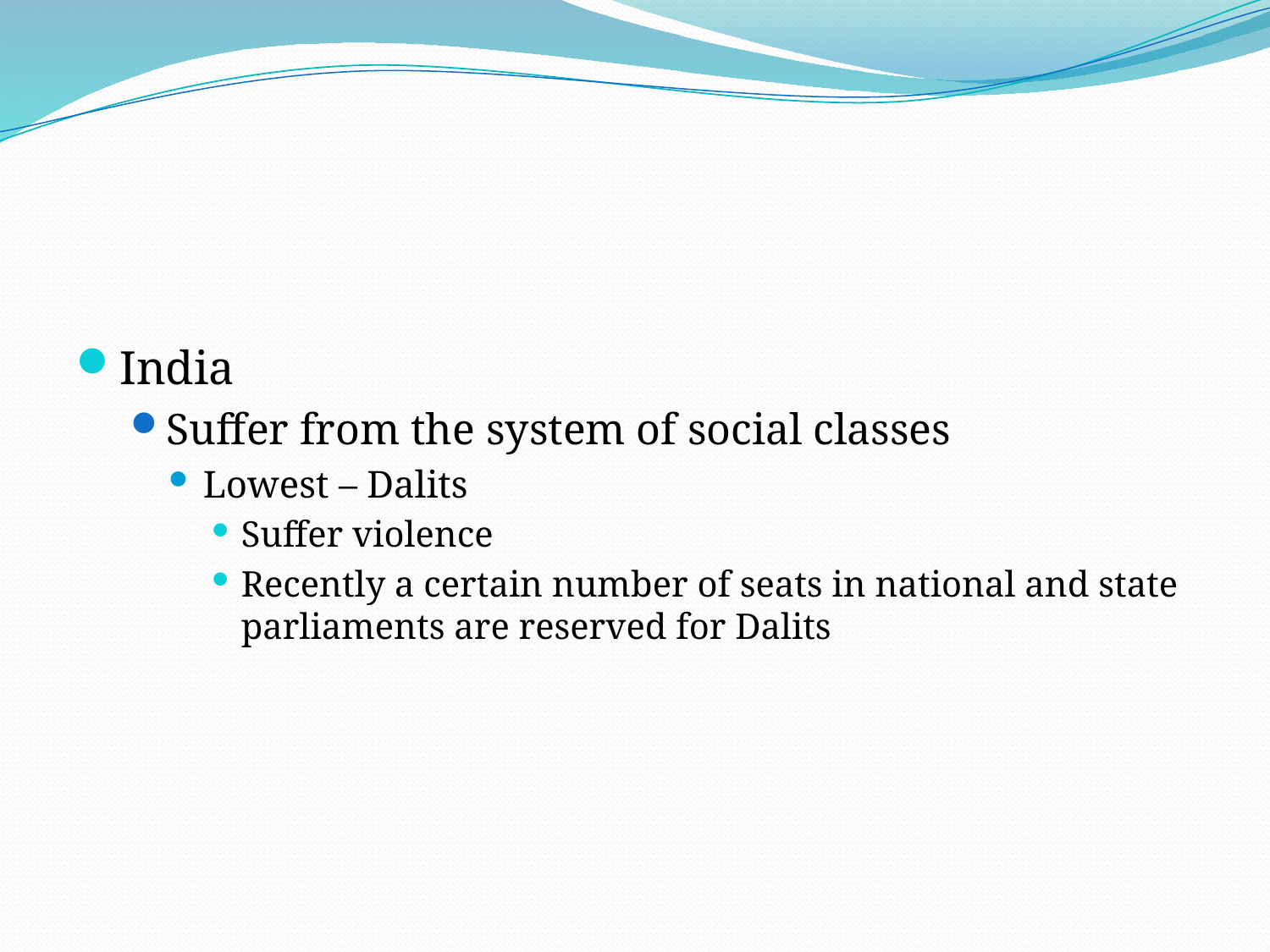

#

India
Suffer from the system of social classes
Lowest – Dalits
Suffer violence
Recently a certain number of seats in national and state parliaments are reserved for Dalits